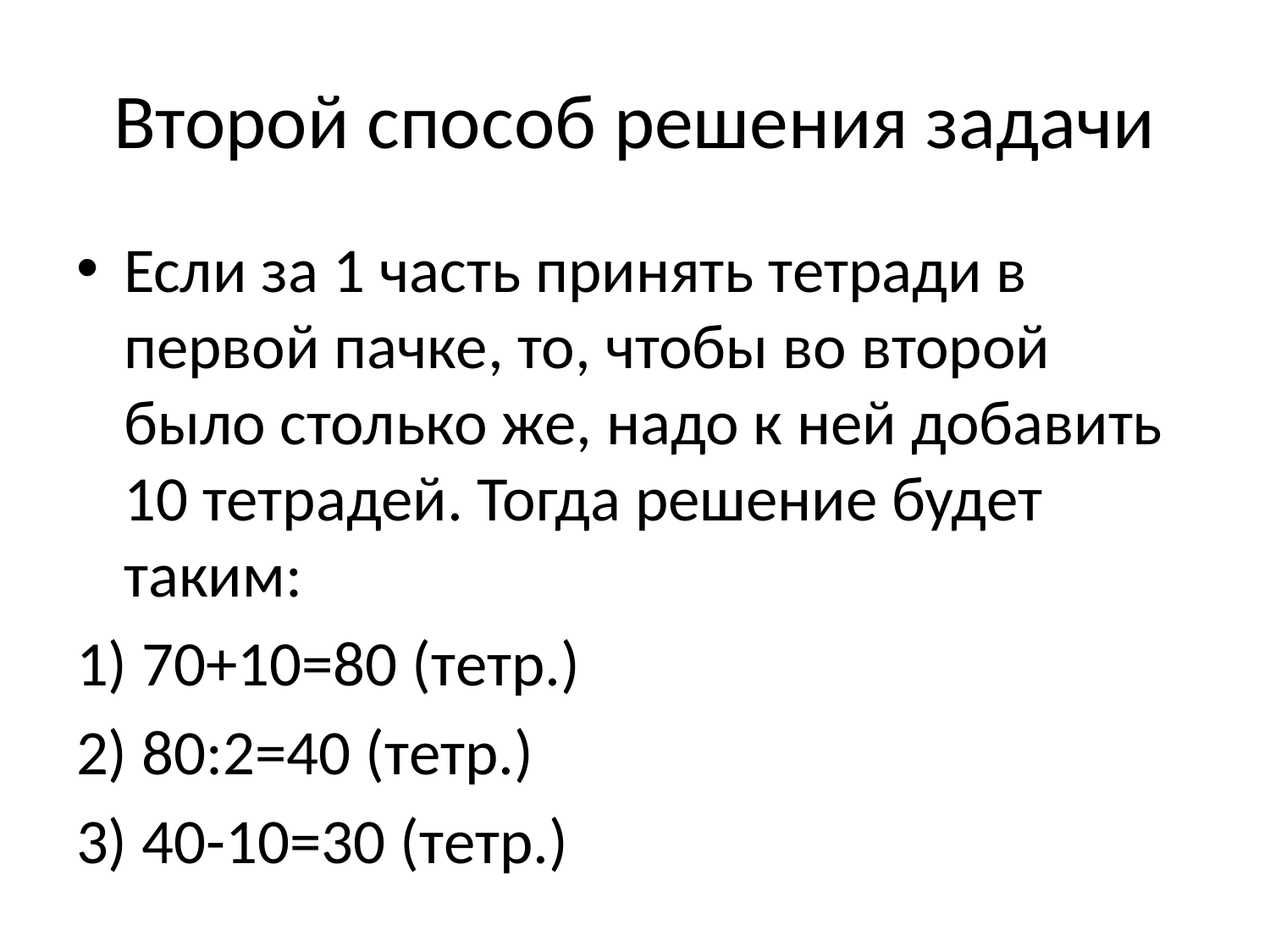

# Второй способ решения задачи
Если за 1 часть принять тетради в первой пачке, то, чтобы во второй было столько же, надо к ней добавить 10 тетрадей. Тогда решение будет таким:
1) 70+10=80 (тетр.)
2) 80:2=40 (тетр.)
3) 40-10=30 (тетр.)